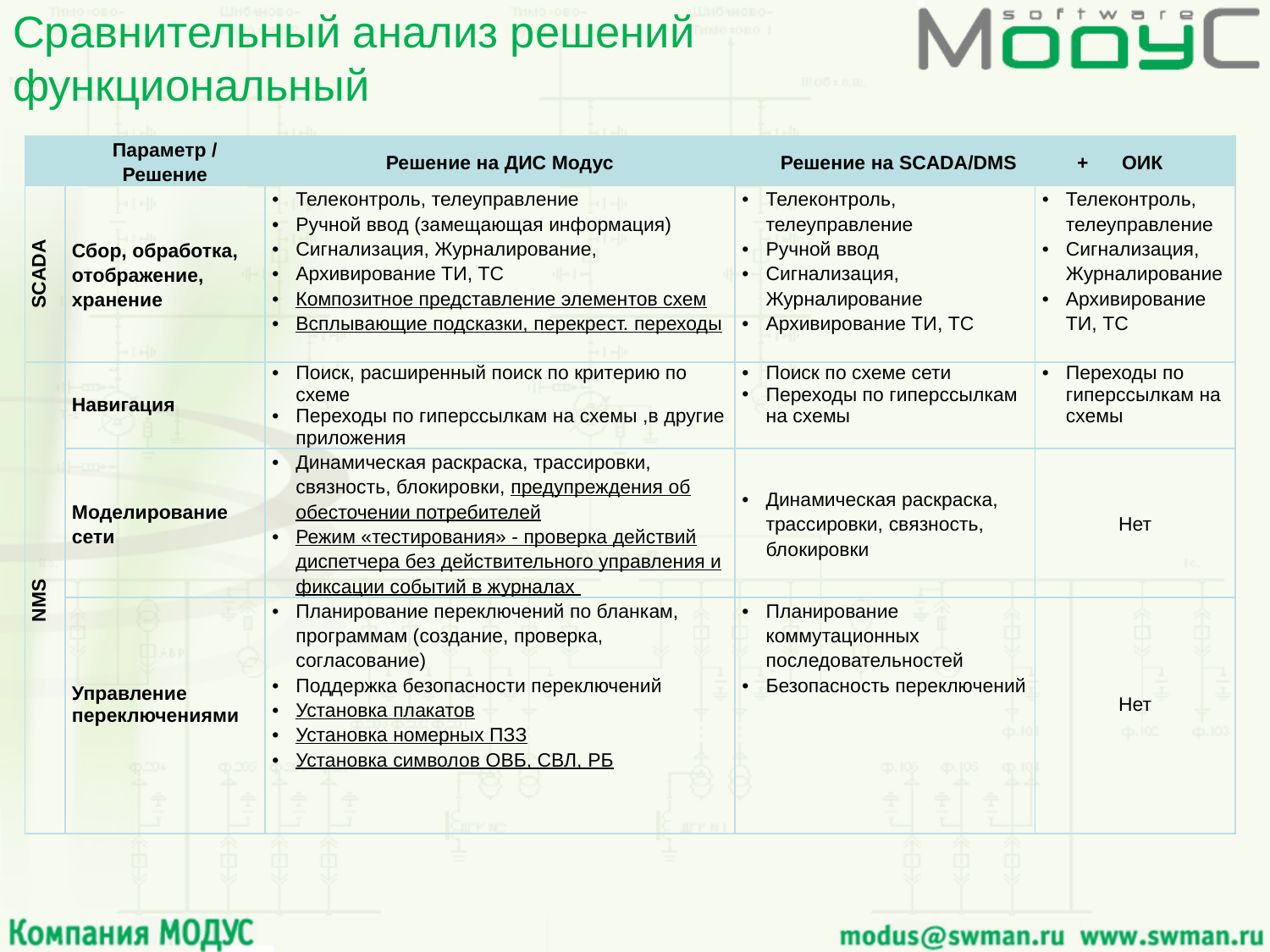

# Сравнительный анализ решений функциональный
|  | Параметр / Решение | Решение на ДИС Модус | Решение на SCADA/DMS + ОИК |  |
| --- | --- | --- | --- | --- |
| SCADA | Сбор, обработка, отображение, хранение | Телеконтроль, телеуправление Ручной ввод (замещающая информация) Сигнализация, Журналирование, Архивирование ТИ, ТС Композитное представление элементов схем Всплывающие подсказки, перекрест. переходы | Телеконтроль, телеуправление Ручной ввод Сигнализация, Журналирование Архивирование ТИ, ТС | Телеконтроль, телеуправление Сигнализация, Журналирование Архивирование ТИ, ТС |
| NMS | Навигация | Поиск, расширенный поиск по критерию по схеме Переходы по гиперссылкам на схемы ,в другие приложения | Поиск по схеме сети Переходы по гиперссылкам на схемы | Переходы по гиперссылкам на схемы |
|  | Моделирование сети | Динамическая раскраска, трассировки, связность, блокировки, предупреждения об обесточении потребителей Режим «тестирования» - проверка действий диспетчера без действительного управления и фиксации событий в журналах | Динамическая раскраска, трассировки, связность, блокировки | Нет |
|  | Управление переключениями | Планирование переключений по бланкам, программам (создание, проверка, согласование) Поддержка безопасности переключений Установка плакатов Установка номерных ПЗЗ Установка символов ОВБ, СВЛ, РБ | Планирование коммутационных последовательностей Безопасность переключений | Нет |